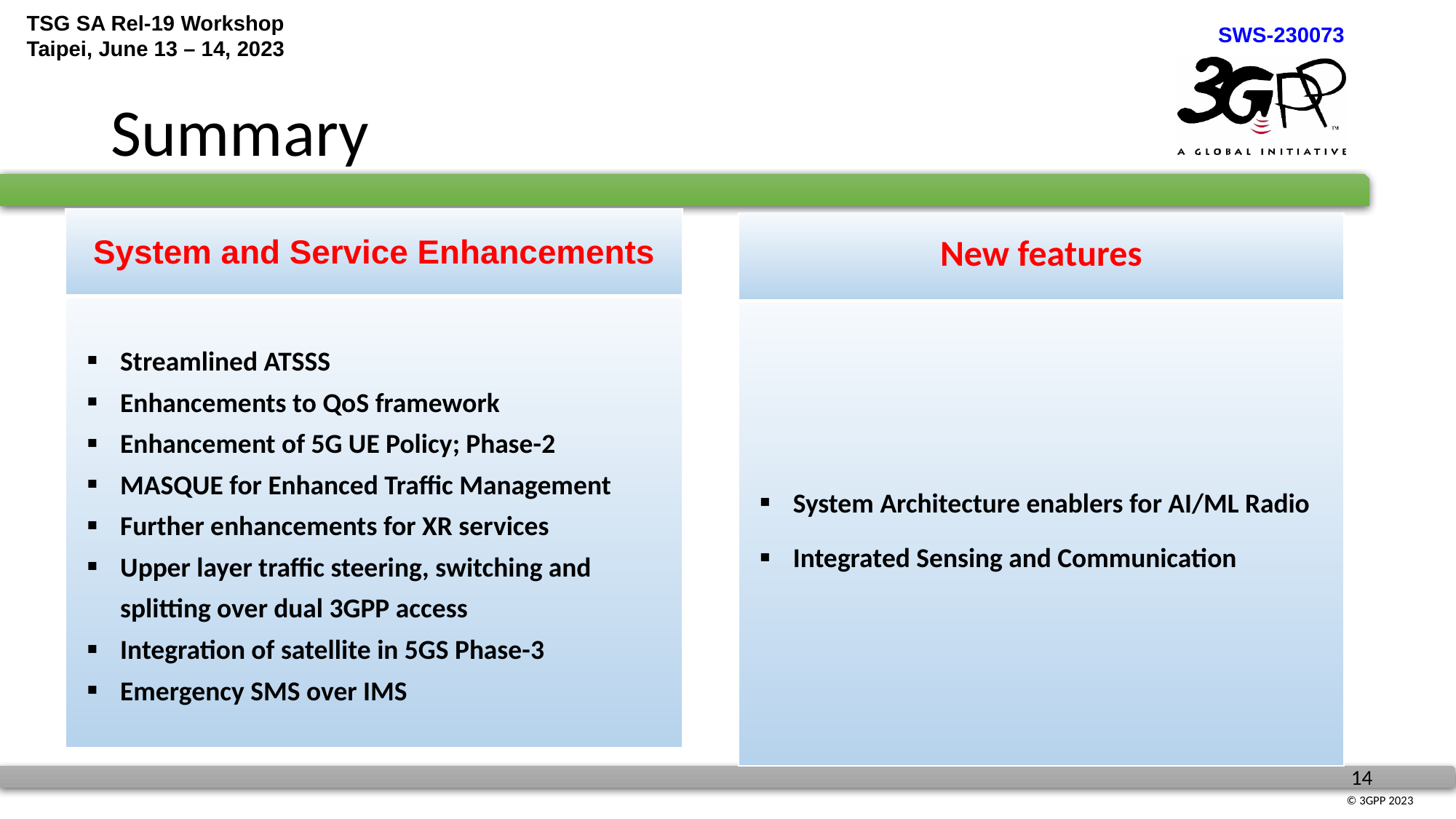

# Summary
| System and Service Enhancements |
| --- |
| Streamlined ATSSS Enhancements to QoS framework Enhancement of 5G UE Policy; Phase-2 MASQUE for Enhanced Traffic Management Further enhancements for XR services Upper layer traffic steering, switching and splitting over dual 3GPP access Integration of satellite in 5GS Phase-3 Emergency SMS over IMS |
| New features |
| --- |
| System Architecture enablers for AI/ML Radio Integrated Sensing and Communication |